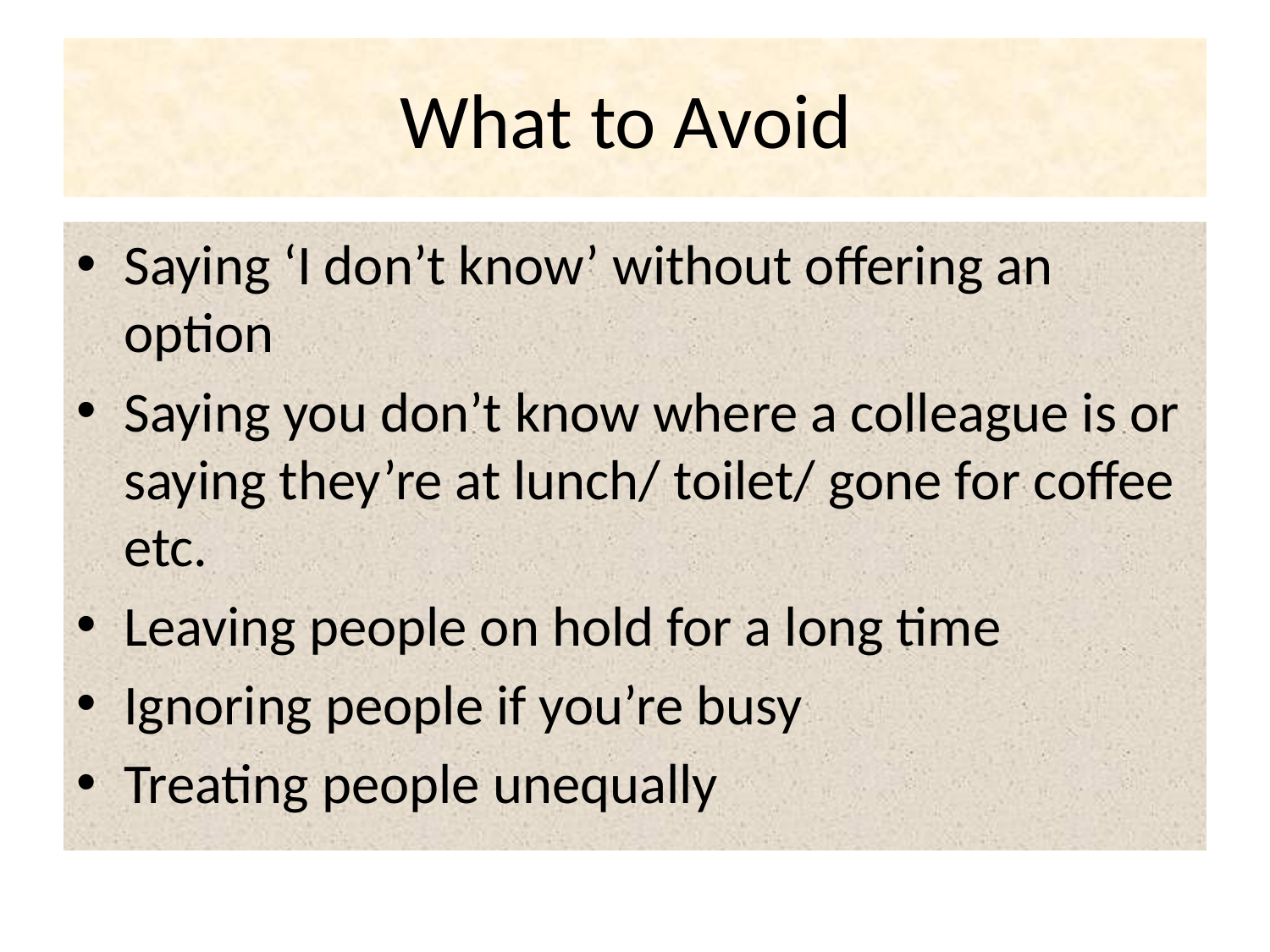

# What to Avoid
Saying ‘I don’t know’ without offering an option
Saying you don’t know where a colleague is or saying they’re at lunch/ toilet/ gone for coffee etc.
Leaving people on hold for a long time
Ignoring people if you’re busy
Treating people unequally